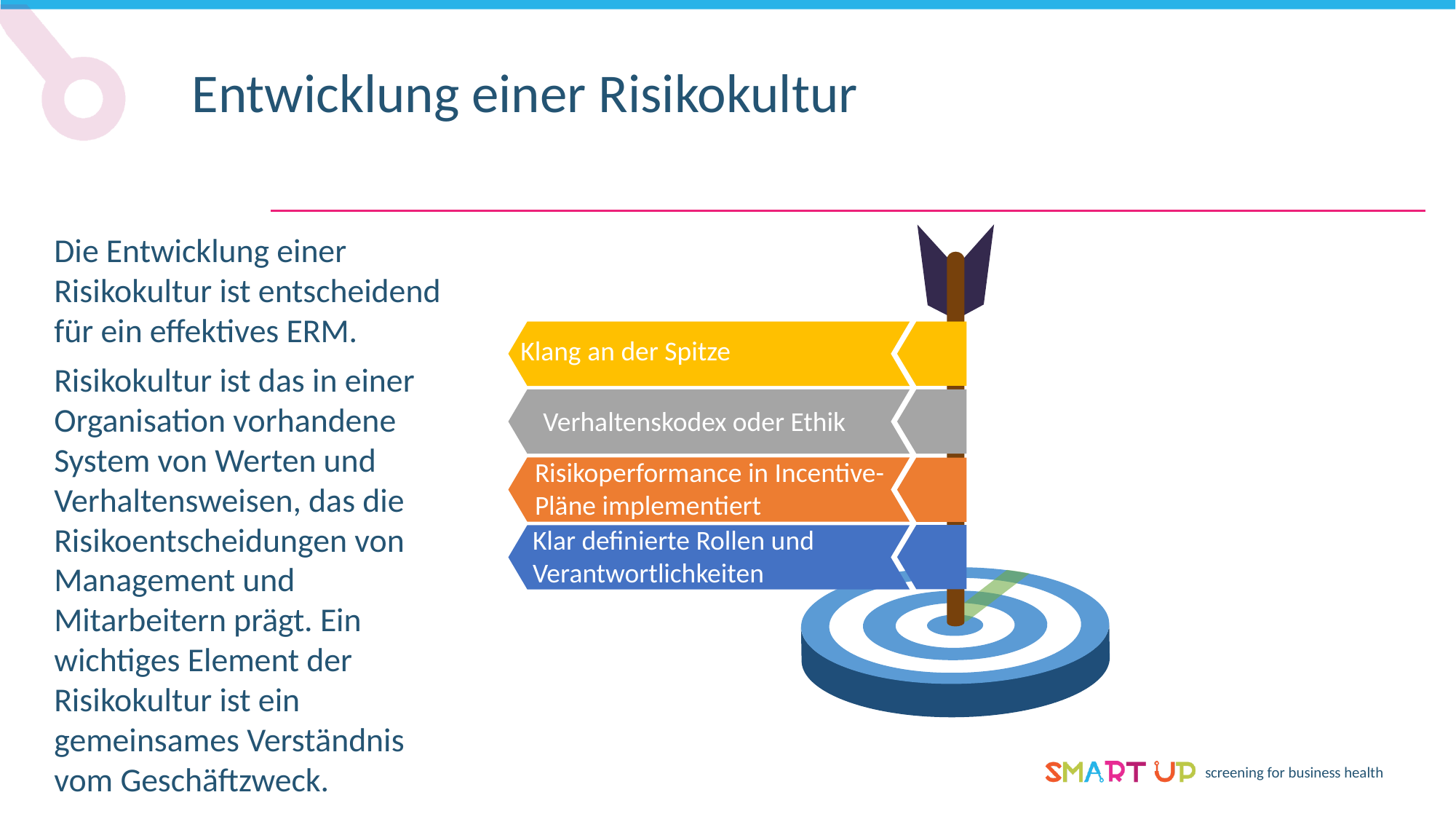

Entwicklung einer Risikokultur
Die Entwicklung einer Risikokultur ist entscheidend für ein effektives ERM.
Risikokultur ist das in einer Organisation vorhandene System von Werten und Verhaltensweisen, das die Risikoentscheidungen von Management und Mitarbeitern prägt. Ein wichtiges Element der Risikokultur ist ein gemeinsames Verständnis vom Geschäftzweck.

Klang an der Spitze

Verhaltenskodex oder Ethik
Risikoperformance in Incentive-Pläne implementiert

Klar definierte Rollen und Verantwortlichkeiten